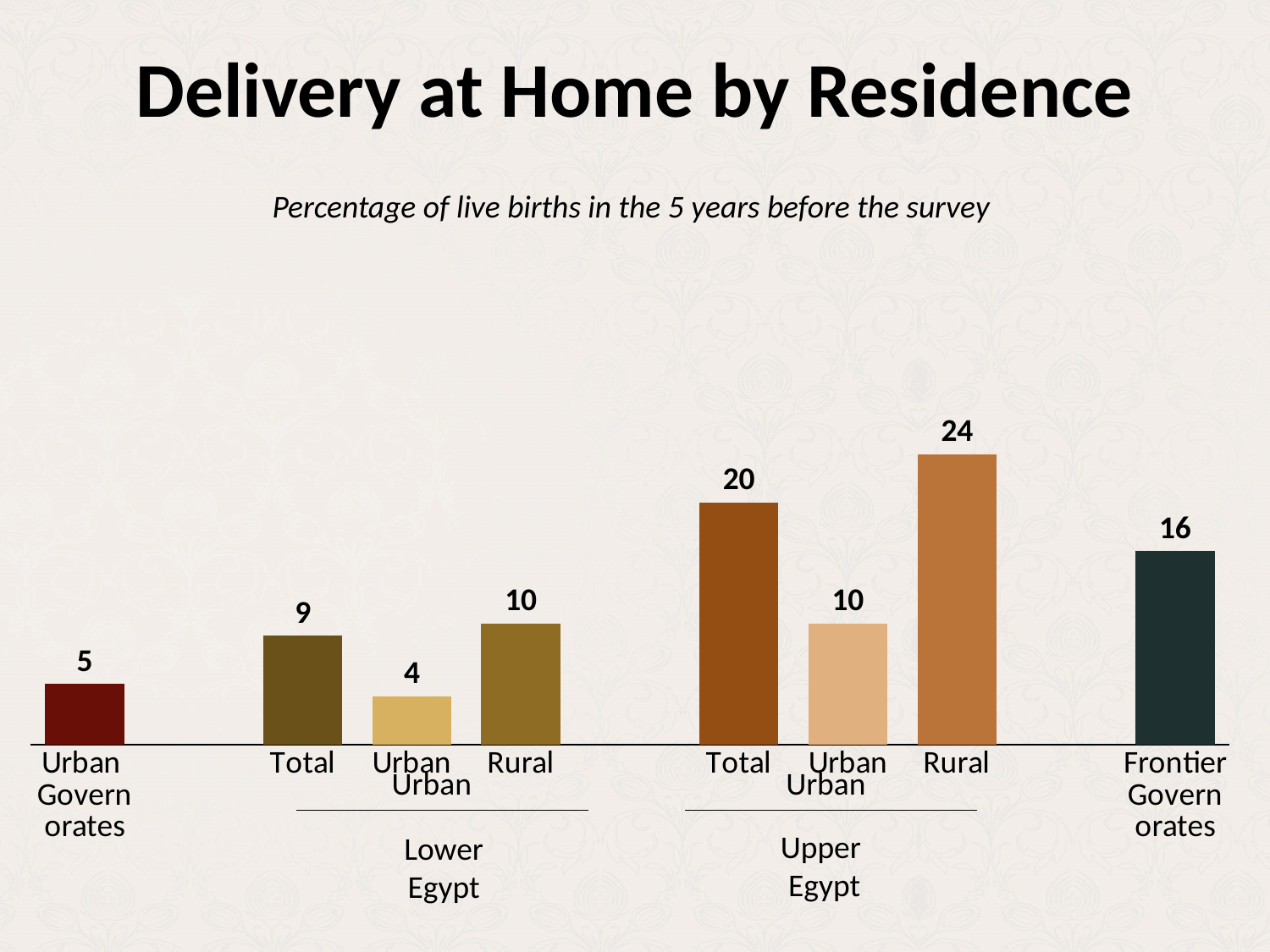

# Delivery at Home by Residence
Percentage of live births in the 5 years before the survey

### Chart

| Category | Column1 |
|---|---|
| Urban
Governorates | 5.0 |
|  | None |
| Total | 9.0 |
| Urban | 4.0 |
| Rural | 10.0 |
|  | None |
| Total | 20.0 |
| Urban | 10.0 |
| Rural | 24.0 |
|  | None |
| Frontier
Governorates | 16.0 |
Urban
Urban
Upper
Egypt
Lower
Egypt